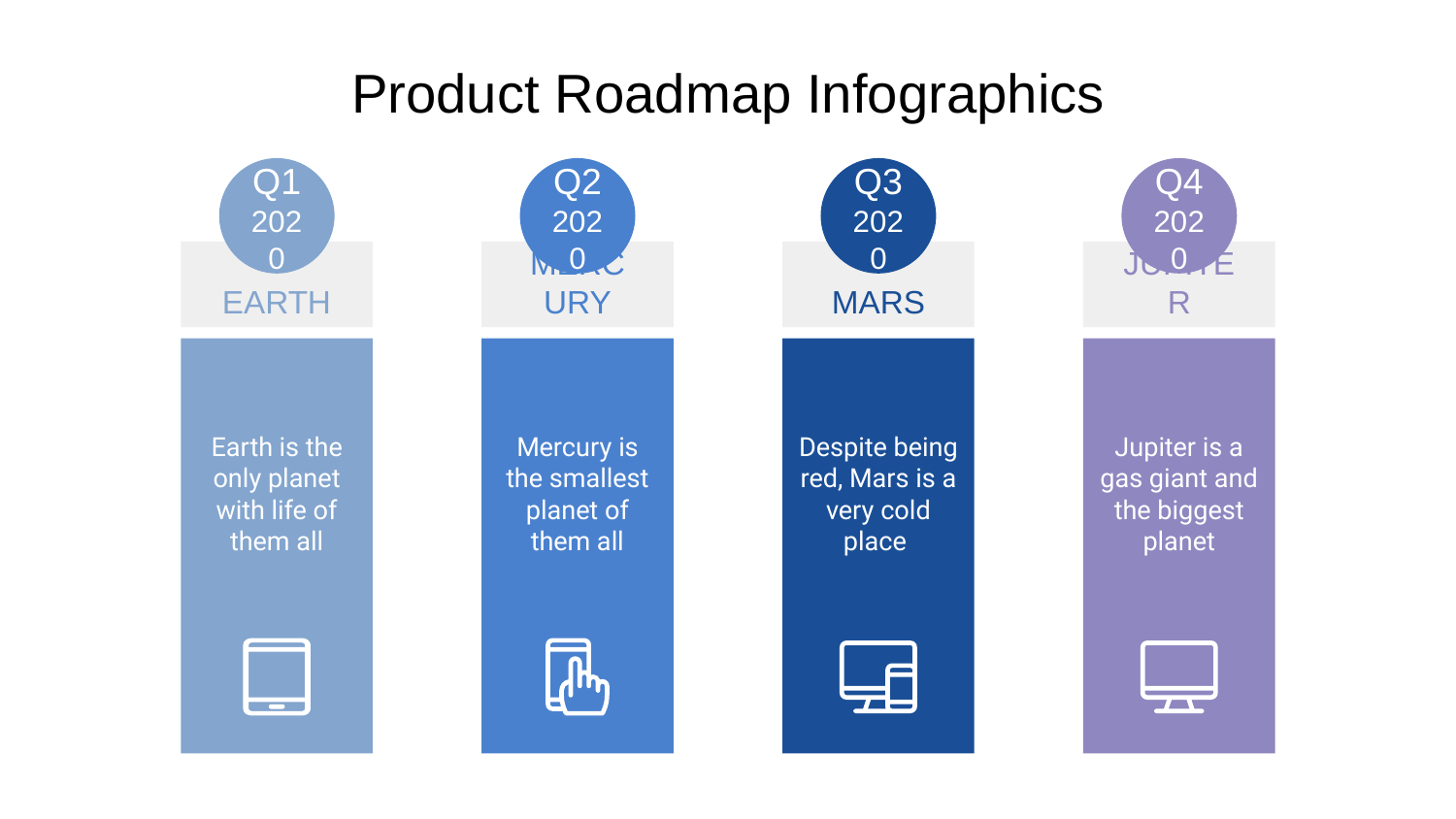

# Product Roadmap Infographics

Q2
2020

MERCURY

Mercury is the smallest planet of them all

Q3
2020

MARS

Despite being red, Mars is a very cold place

Q4
2020

JUPITER

Jupiter is a gas giant and the biggest planet

Q1
2020

EARTH

Earth is the only planet with life of them all